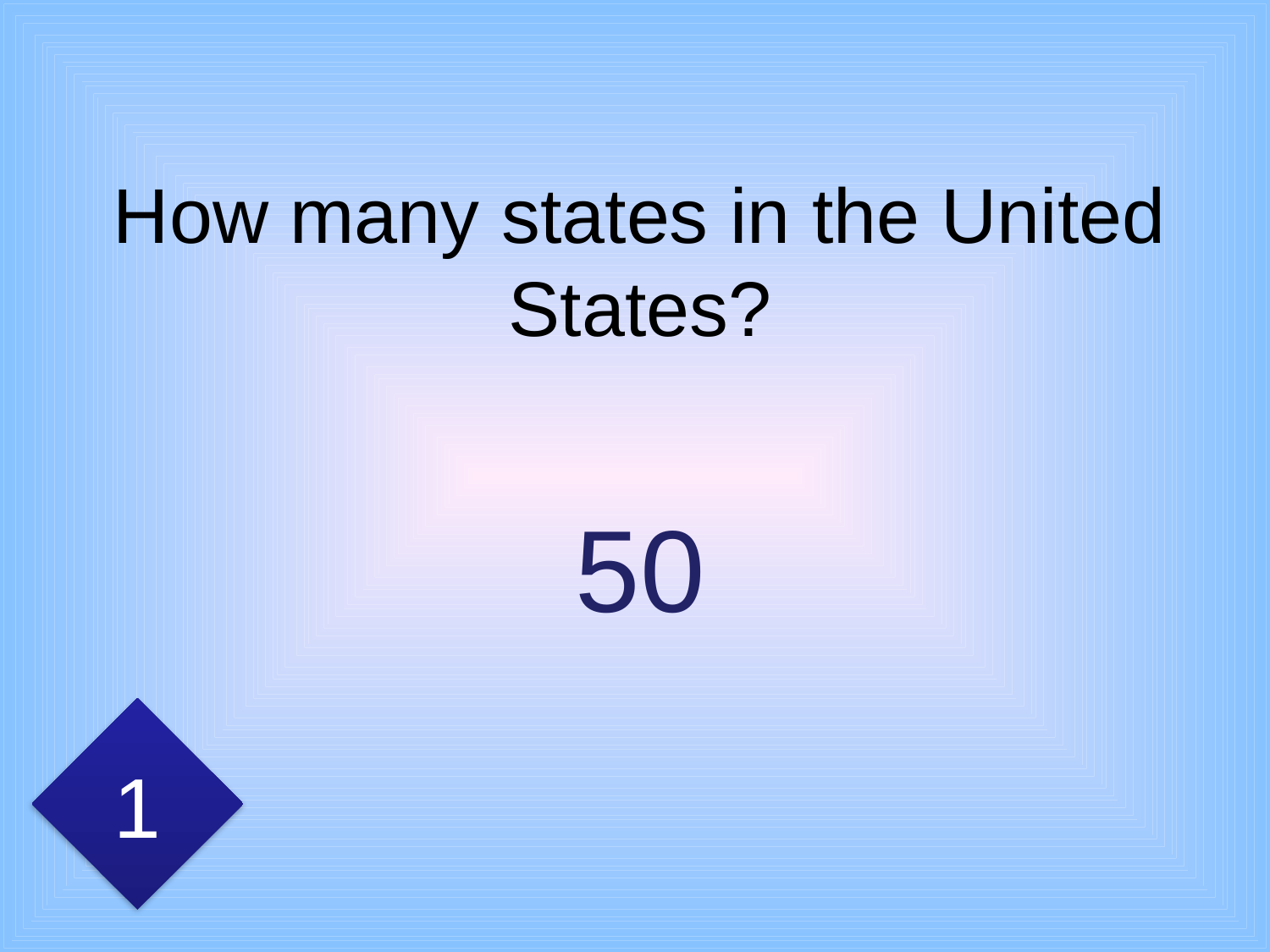

# How many states in the United States?
50
1